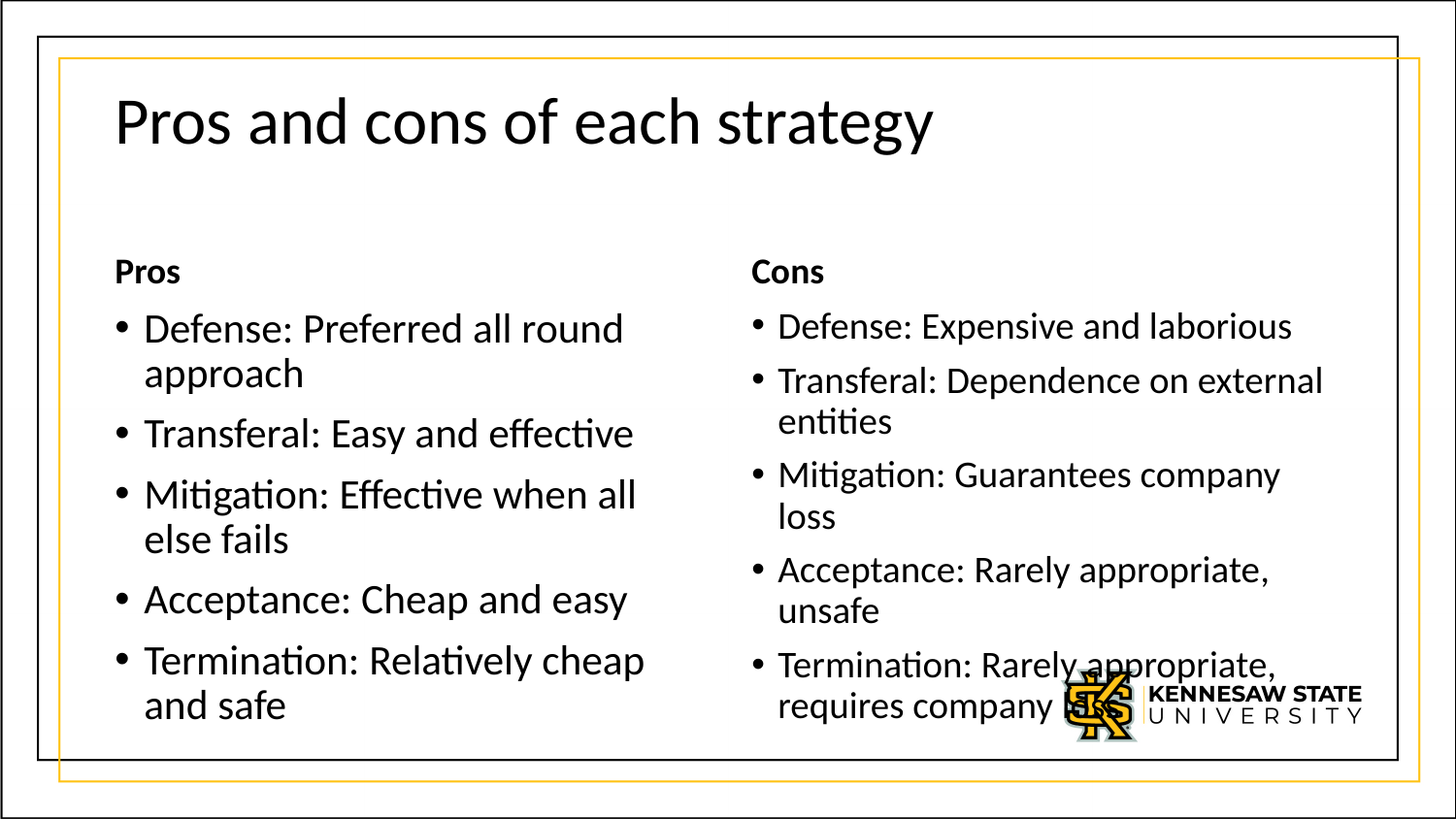

# Pros and cons of each strategy
Pros
Cons
Defense: Preferred all round approach
Transferal: Easy and effective
Mitigation: Effective when all else fails
Acceptance: Cheap and easy
Termination: Relatively cheap and safe
Defense: Expensive and laborious
Transferal: Dependence on external entities
Mitigation: Guarantees company loss
Acceptance: Rarely appropriate, unsafe
Termination: Rarely appropriate, requires company loss